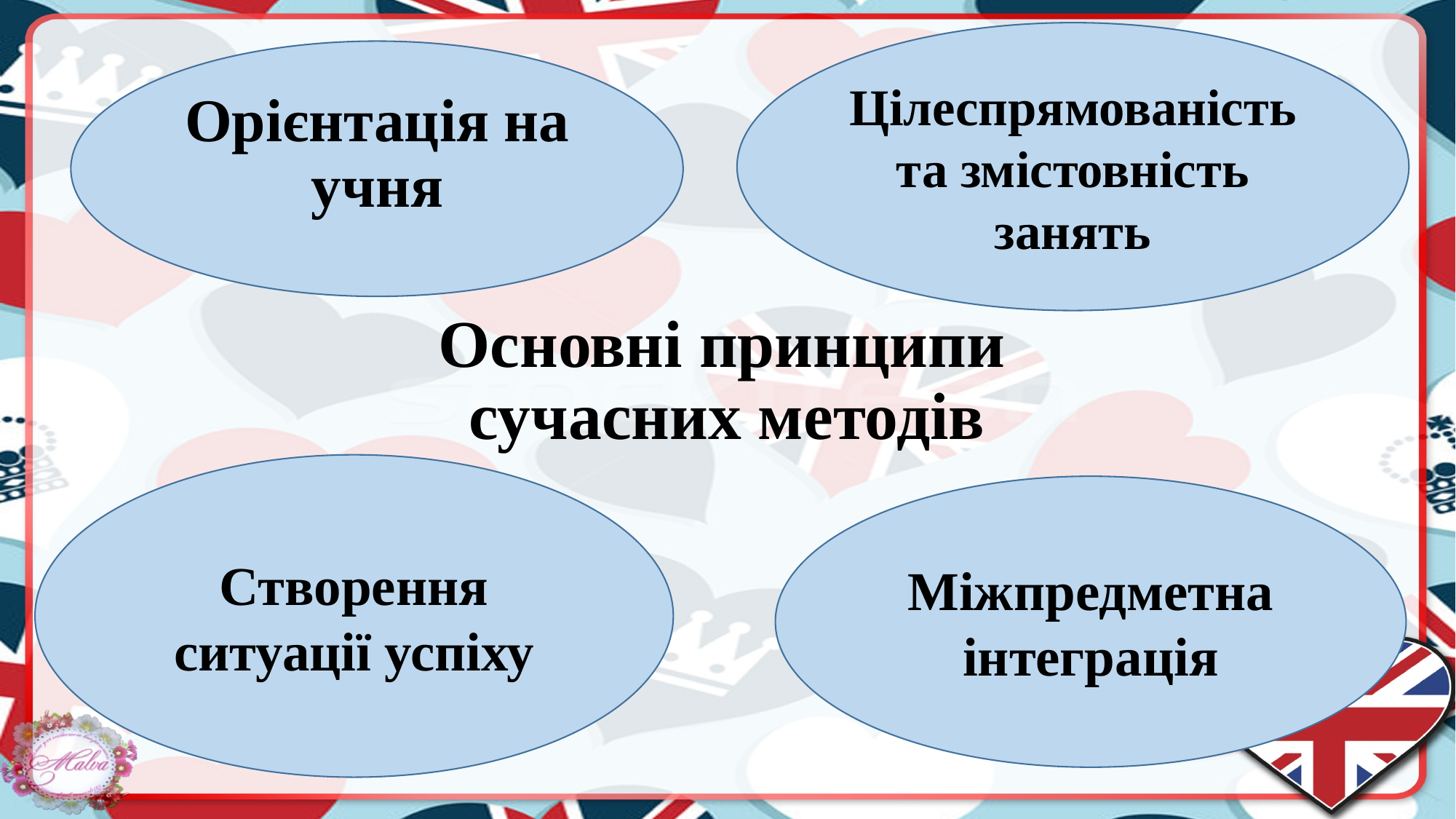

Цілеспрямованість та змістовність занять

# Орієнтація на учня
Основні принципи сучасних методів
Створення ситуації успіху
Міжпредметна інтеграція